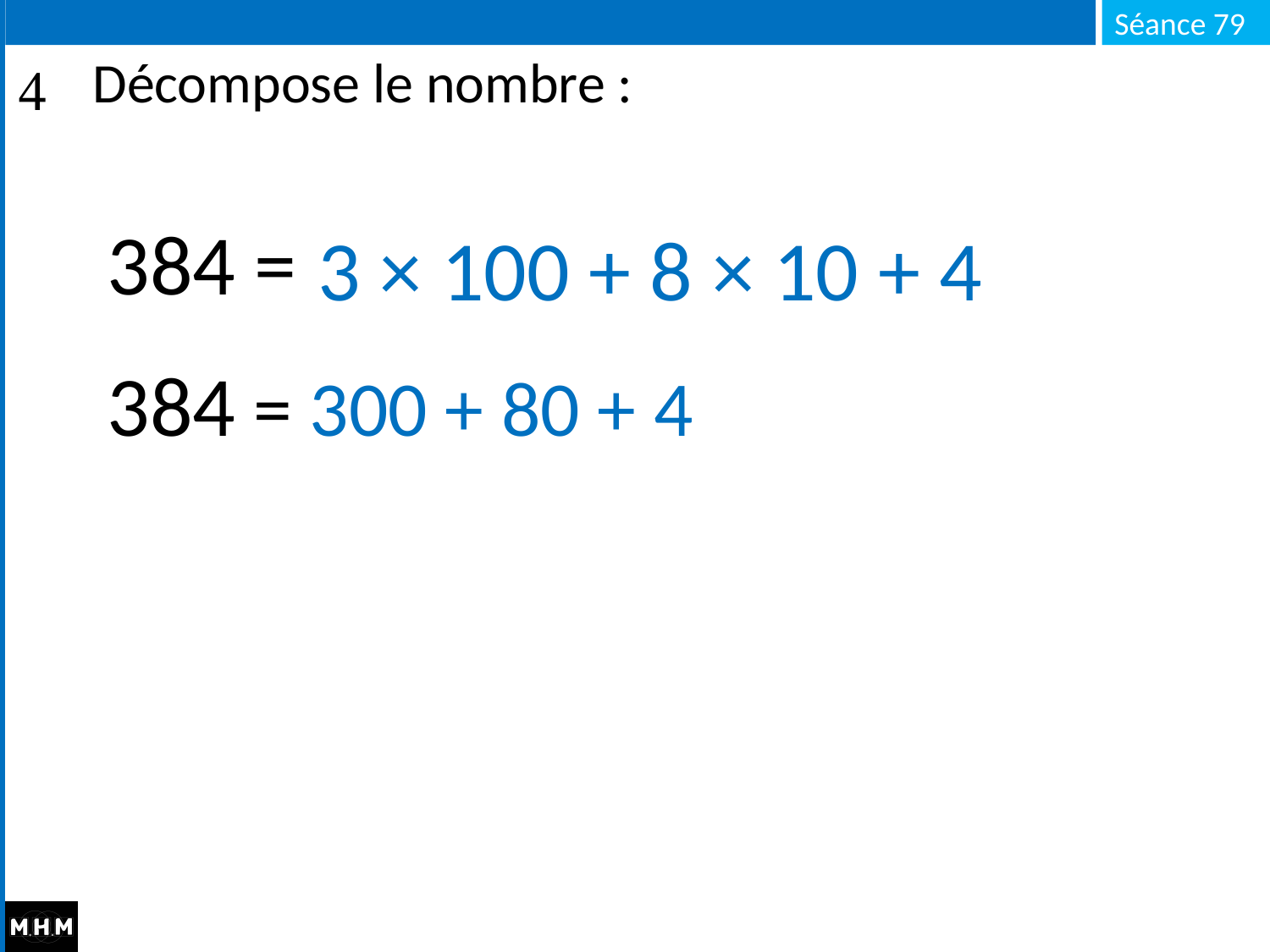

# Décompose le nombre :
3 × 100 + 8 × 10 + 4
384 = …
384 = 300 + 80 + 4